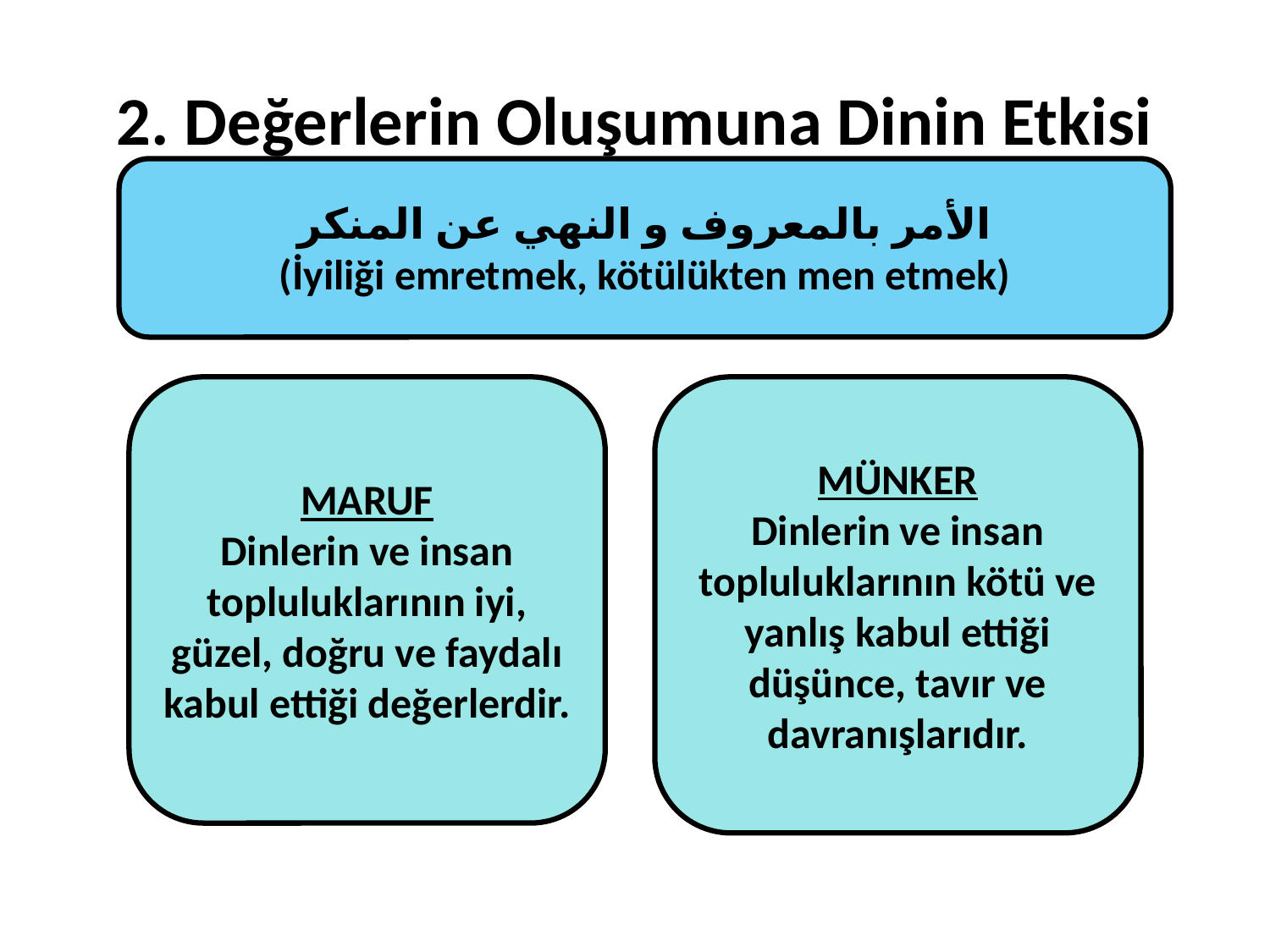

# 2. Değerlerin Oluşumuna Dinin Etkisi
الأمر بالمعروف و النهي عن المنكر
(İyiliği emretmek, kötülükten men etmek)
MARUF
Dinlerin ve insan topluluklarının iyi, güzel, doğru ve faydalı kabul ettiği değerlerdir.
MÜNKER
Dinlerin ve insan topluluklarının kötü ve yanlış kabul ettiği düşünce, tavır ve davranışlarıdır.